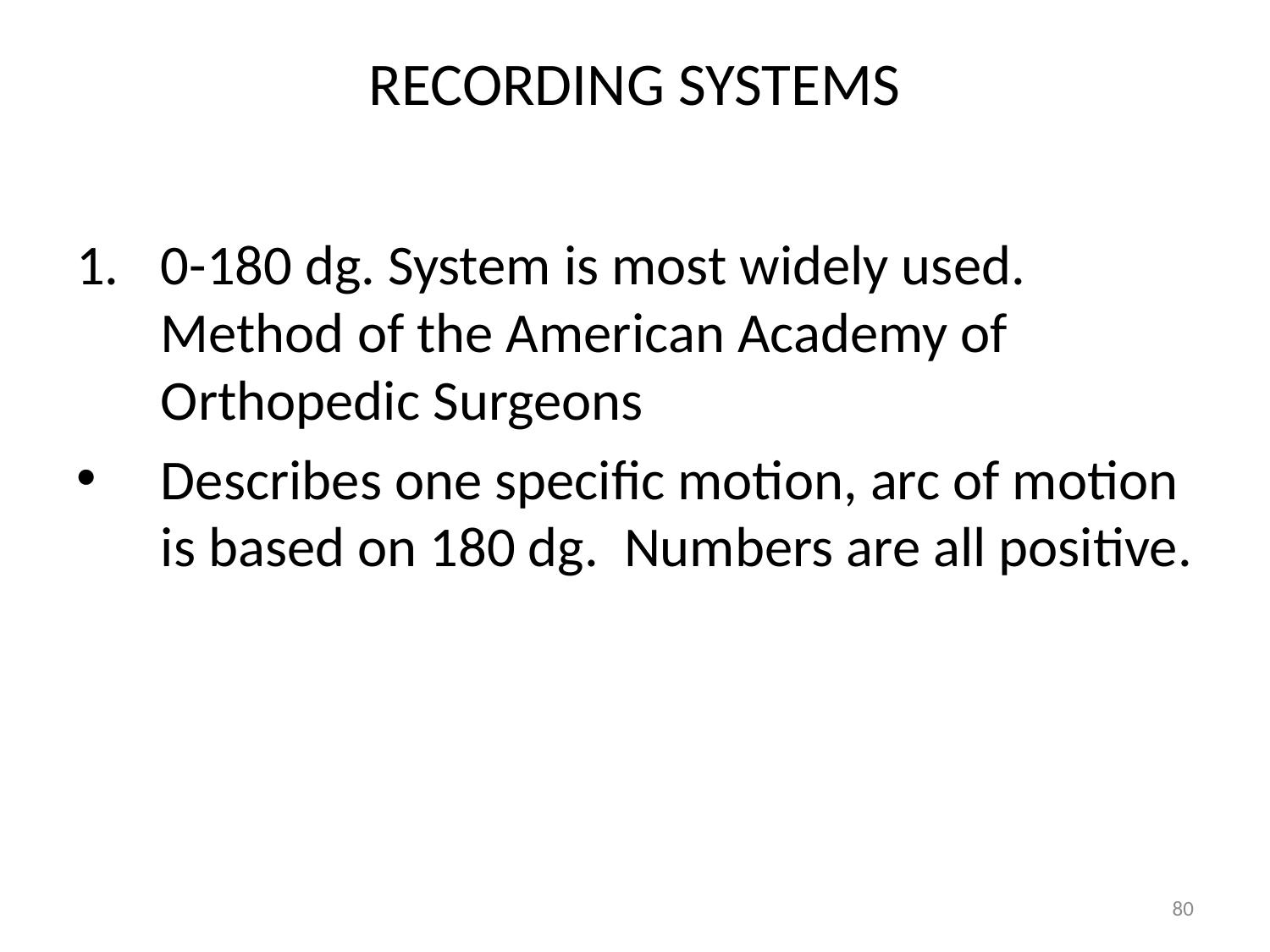

# RECORDING SYSTEMS
0-180 dg. System is most widely used.  Method of the American Academy of Orthopedic Surgeons
Describes one specific motion, arc of motion is based on 180 dg.  Numbers are all positive.
80